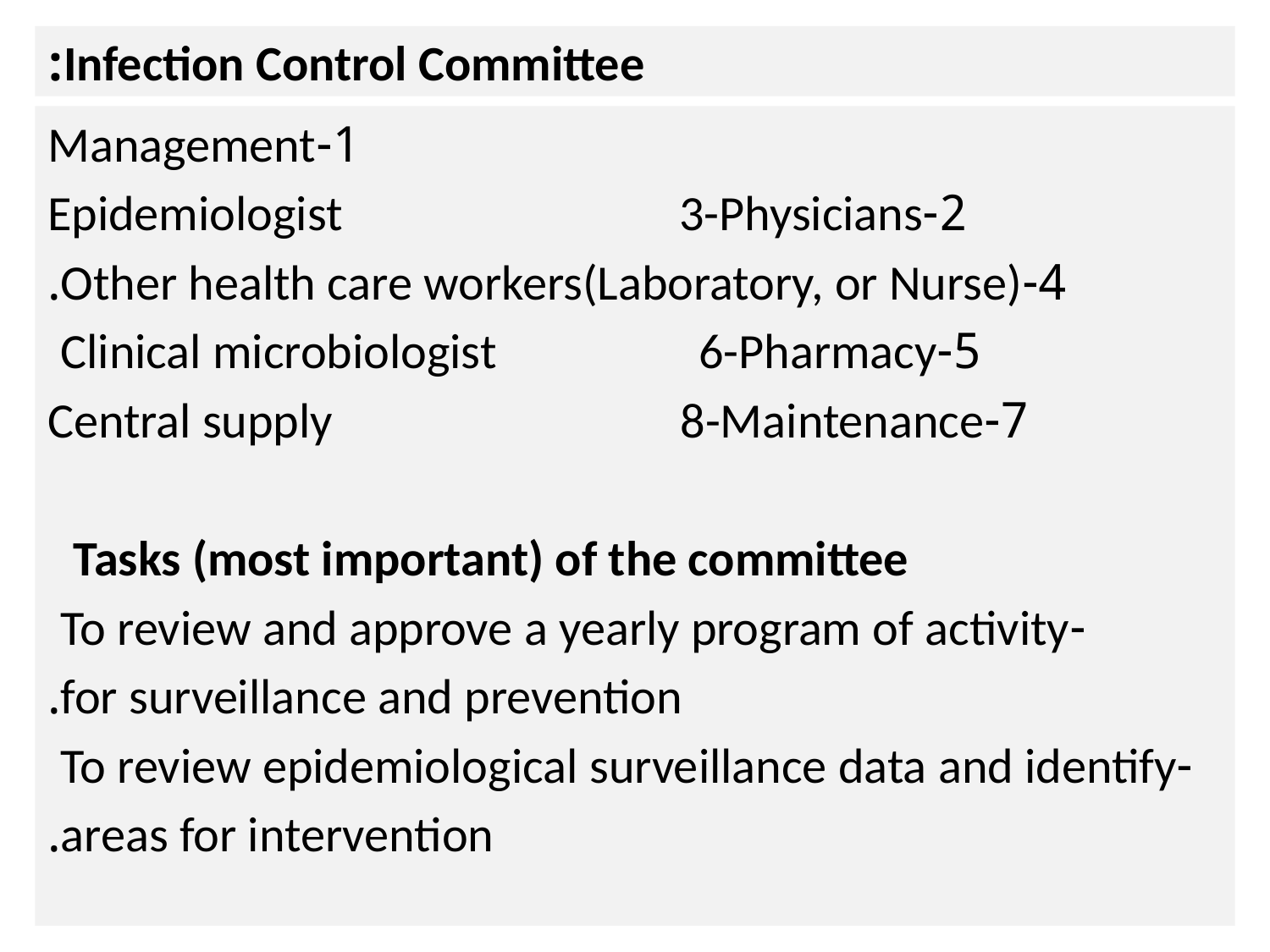

# Infection Control Committee:
1-Management
2-Epidemiologist                              3-Physicians
4-Other health care workers(Laboratory, or Nurse).
5-Clinical microbiologist                  6-Pharmacy
7-Central supply                               8-Maintenance

Tasks (most important) of the committee
-To review and approve a yearly program of activity
  for surveillance and prevention.
-To review epidemiological surveillance data and identify
   areas for intervention.